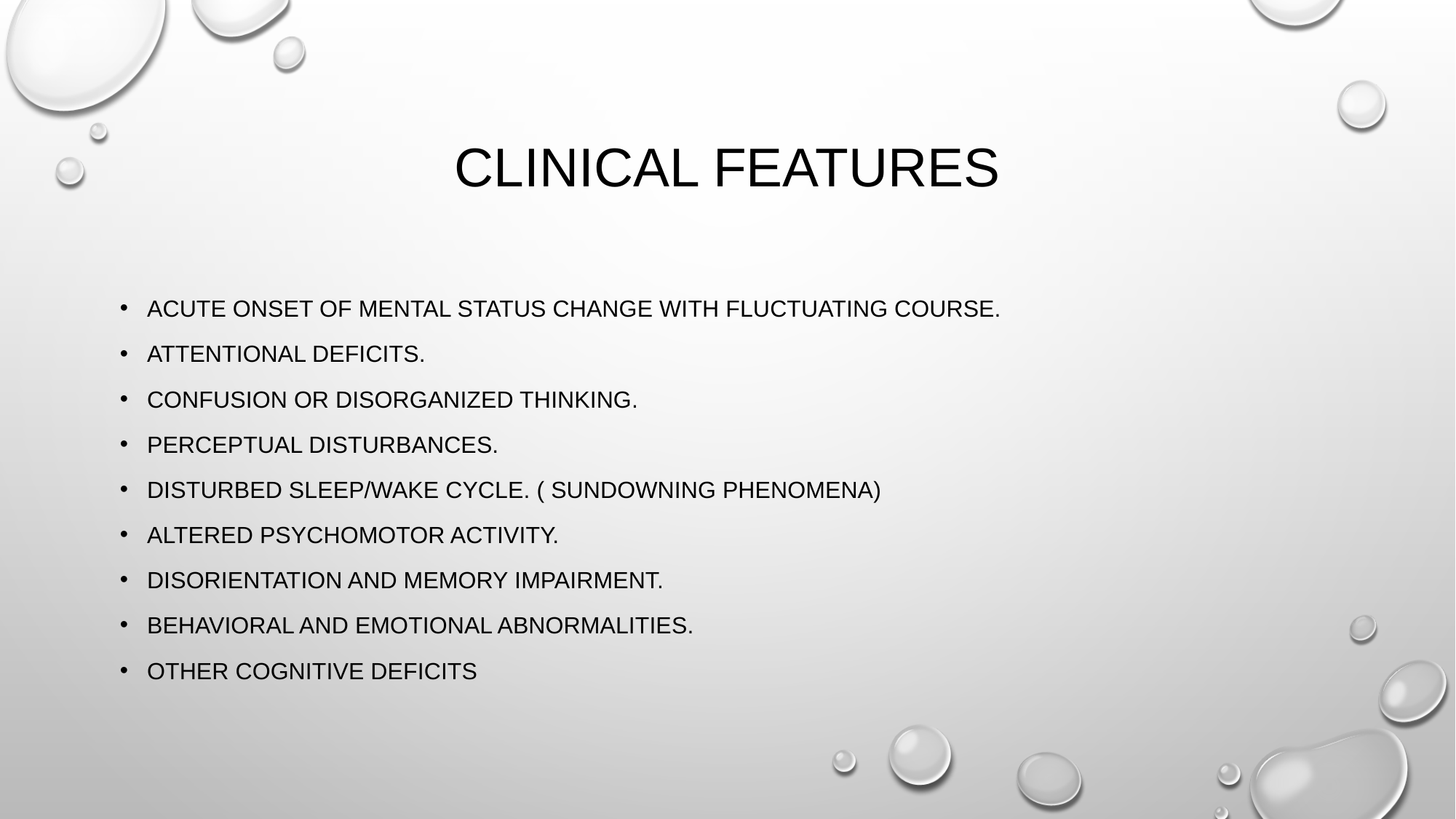

# Clinical features
Acute onset of mental status change with fluctuating course.
Attentional deficits.
Confusion or disorganized thinking.
Perceptual disturbances.
Disturbed sleep/wake cycle. ( sundowning phenomena)
Altered psychomotor activity.
Disorientation and memory impairment.
Behavioral and emotional abnormalities.
Other cognitive deficits